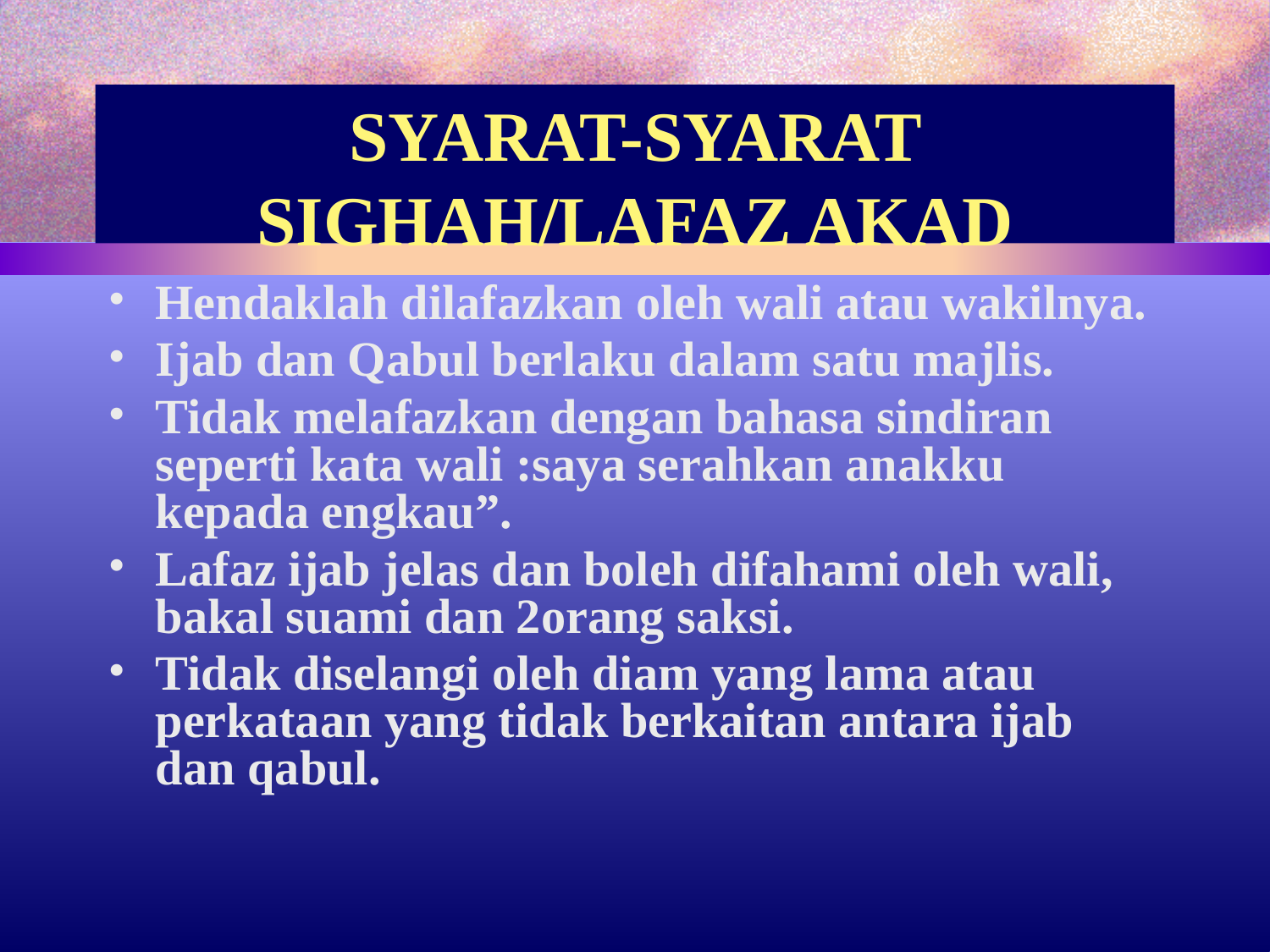

# SYARAT-SYARAT SIGHAH/LAFAZ AKAD
Hendaklah dilafazkan oleh wali atau wakilnya.
Ijab dan Qabul berlaku dalam satu majlis.
Tidak melafazkan dengan bahasa sindiran seperti kata wali :saya serahkan anakku kepada engkau”.
Lafaz ijab jelas dan boleh difahami oleh wali, bakal suami dan 2orang saksi.
Tidak diselangi oleh diam yang lama atau perkataan yang tidak berkaitan antara ijab dan qabul.